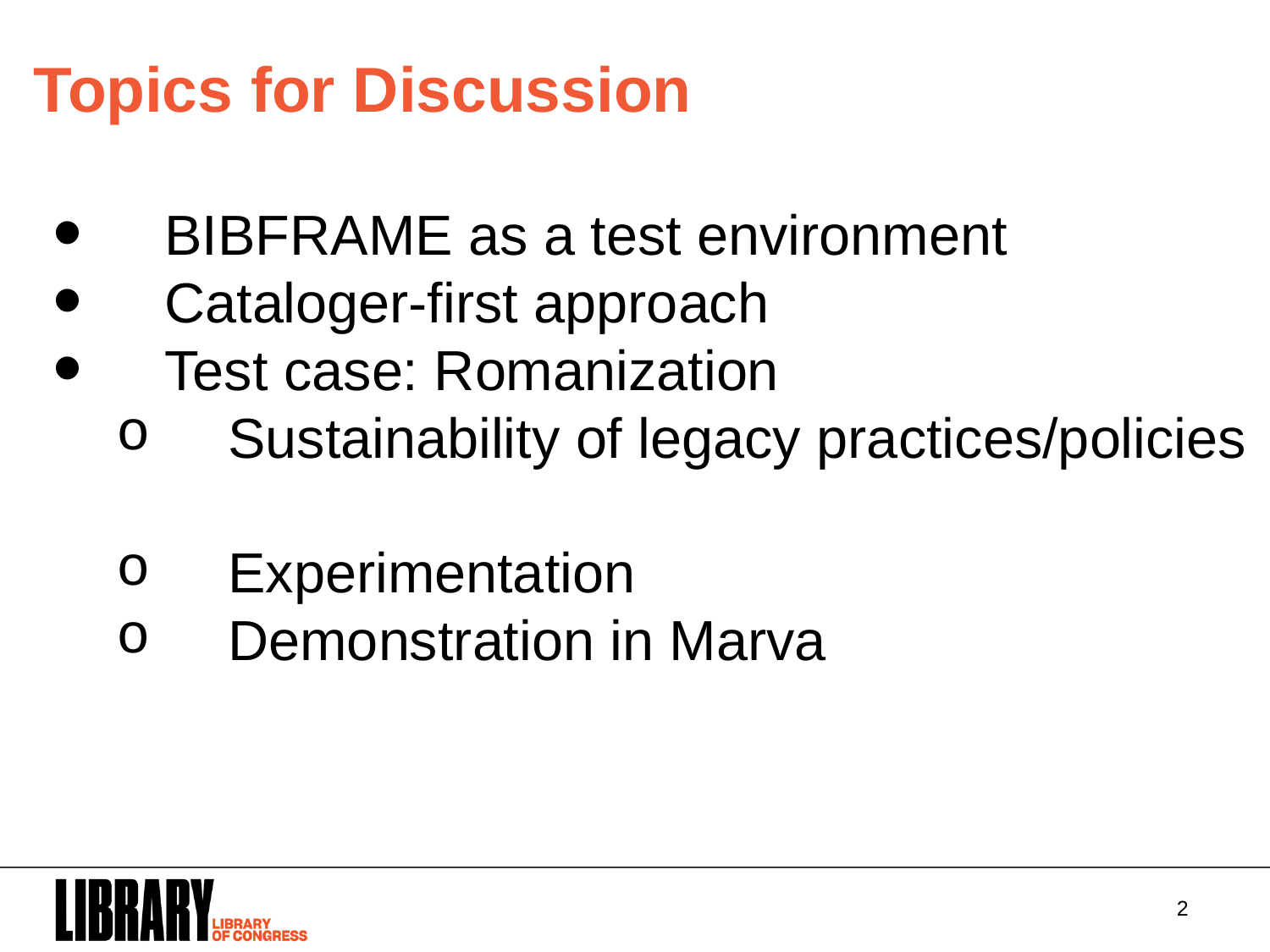

Topics for Discussion
BIBFRAME as a test environment
Cataloger-first approach
Test case: Romanization
Sustainability of legacy practices/policies
Experimentation
Demonstration in Marva